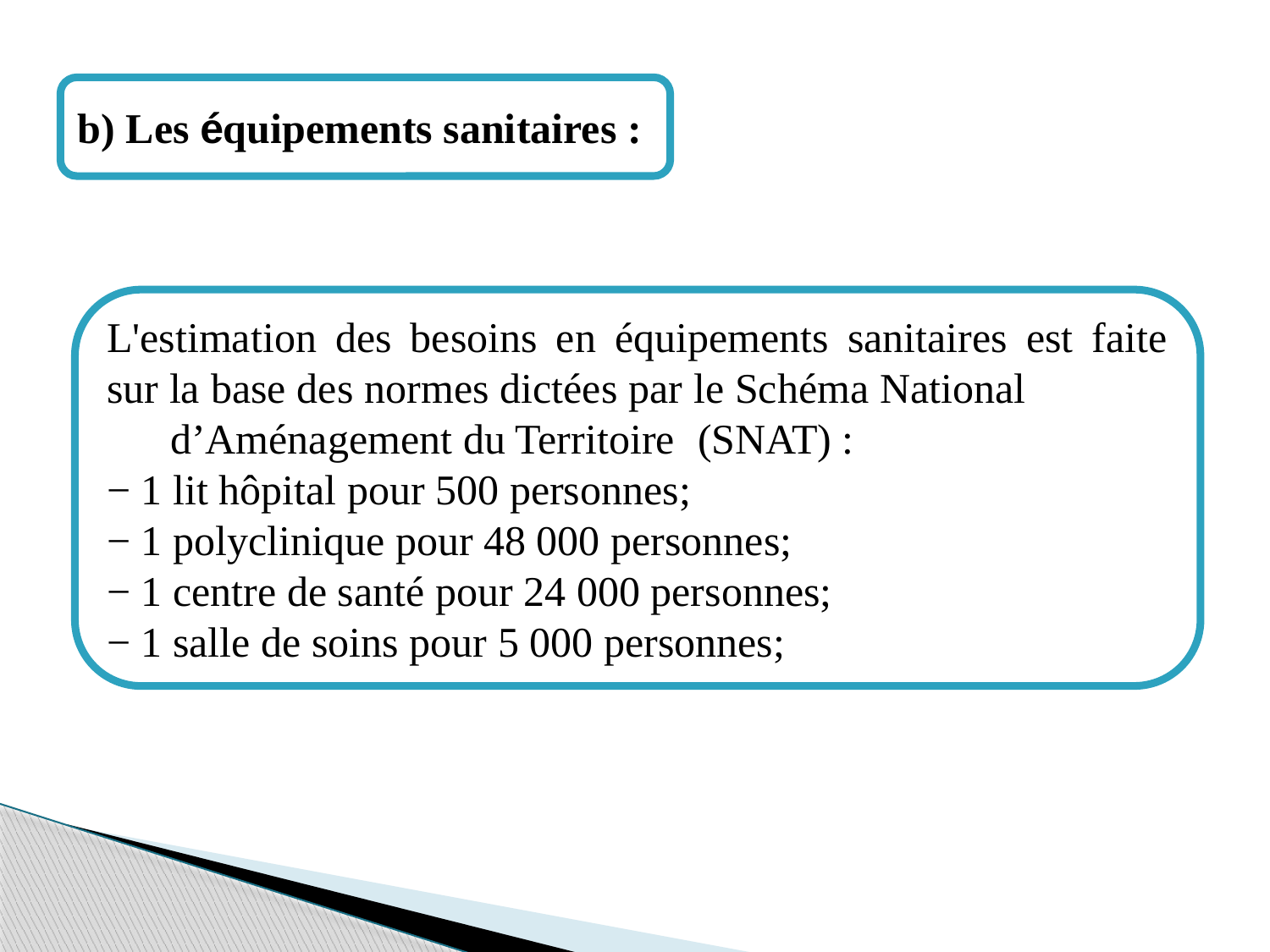

b) Les équipements sanitaires :
L'estimation des besoins en équipements sanitaires est faite sur la base des normes dictées par le Schéma National                    d’Aménagement du Territoire  (SNAT) :
− 1 lit hôpital pour 500 personnes;
− 1 polyclinique pour 48 000 personnes;
− 1 centre de santé pour 24 000 personnes;
− 1 salle de soins pour 5 000 personnes;